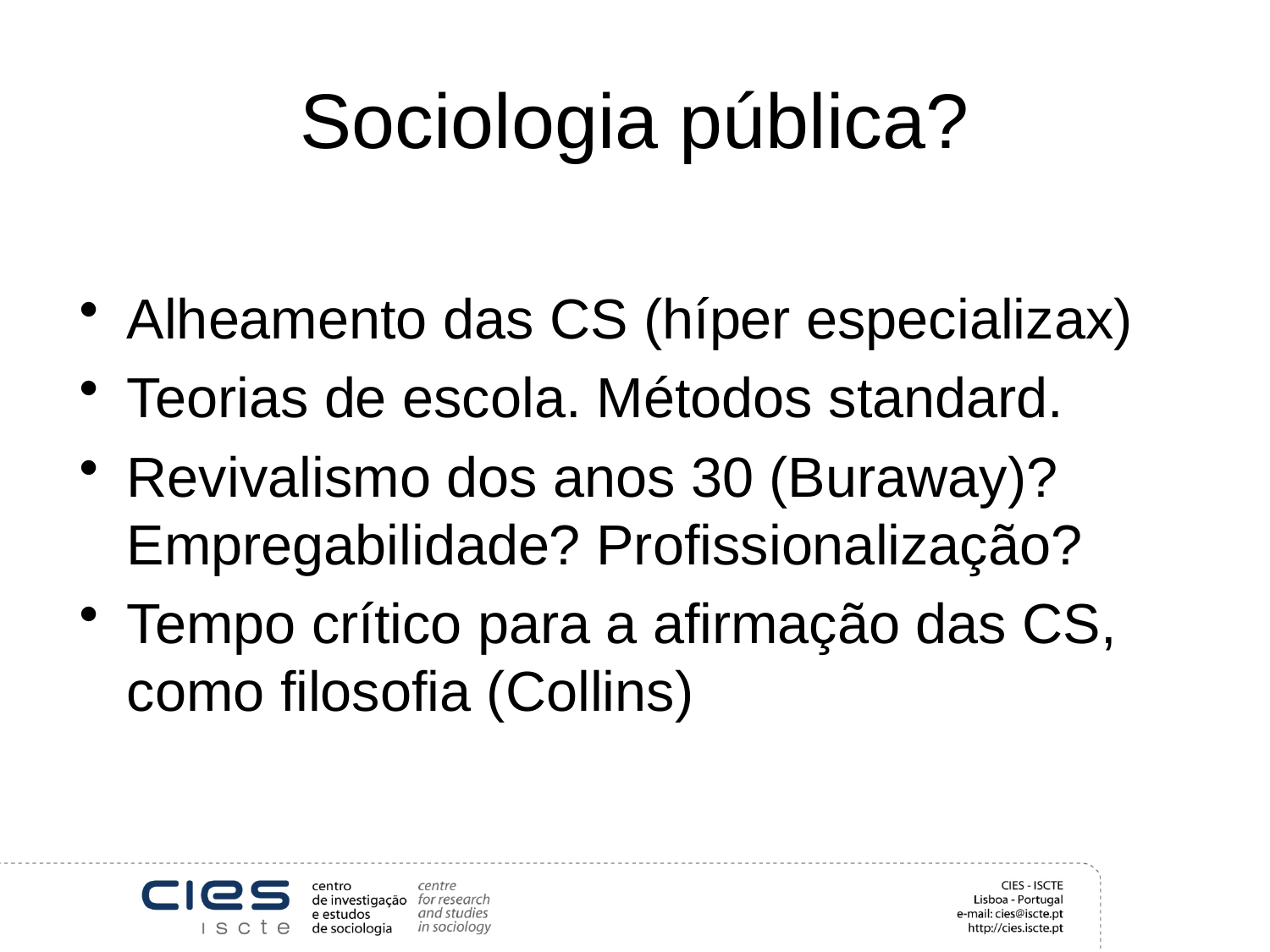

# Sociologia pública?
Alheamento das CS (híper especializax)
Teorias de escola. Métodos standard.
Revivalismo dos anos 30 (Buraway)? Empregabilidade? Profissionalização?
Tempo crítico para a afirmação das CS, como filosofia (Collins)